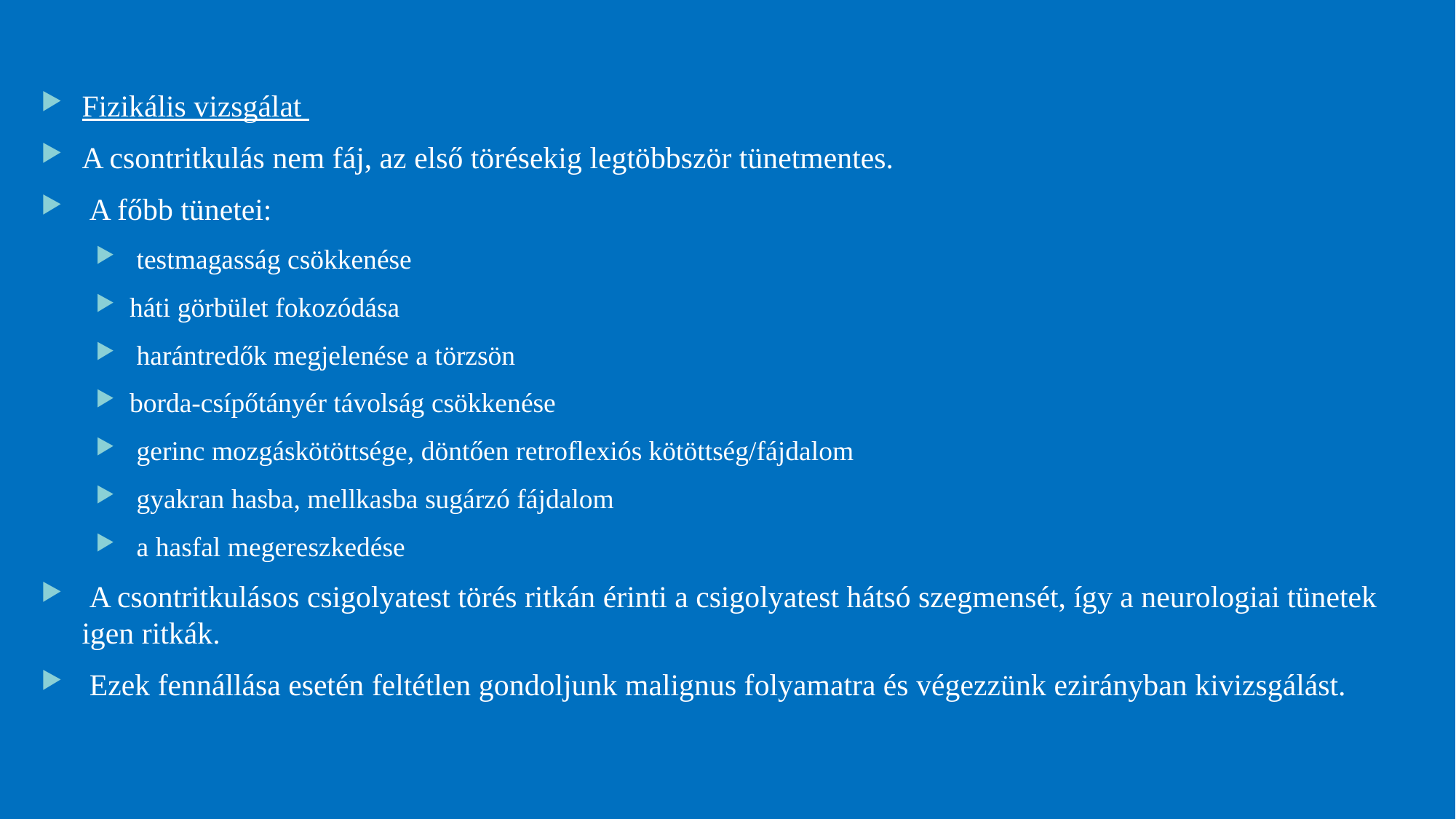

8
Fizikális vizsgálat
A csontritkulás nem fáj, az első törésekig legtöbbször tünetmentes.
 A főbb tünetei:
 testmagasság csökkenése
háti görbület fokozódása
 harántredők megjelenése a törzsön
borda-csípőtányér távolság csökkenése
 gerinc mozgáskötöttsége, döntően retroflexiós kötöttség/fájdalom
 gyakran hasba, mellkasba sugárzó fájdalom
 a hasfal megereszkedése
 A csontritkulásos csigolyatest törés ritkán érinti a csigolyatest hátsó szegmensét, így a neurologiai tünetek igen ritkák.
 Ezek fennállása esetén feltétlen gondoljunk malignus folyamatra és végezzünk ezirányban kivizsgálást.